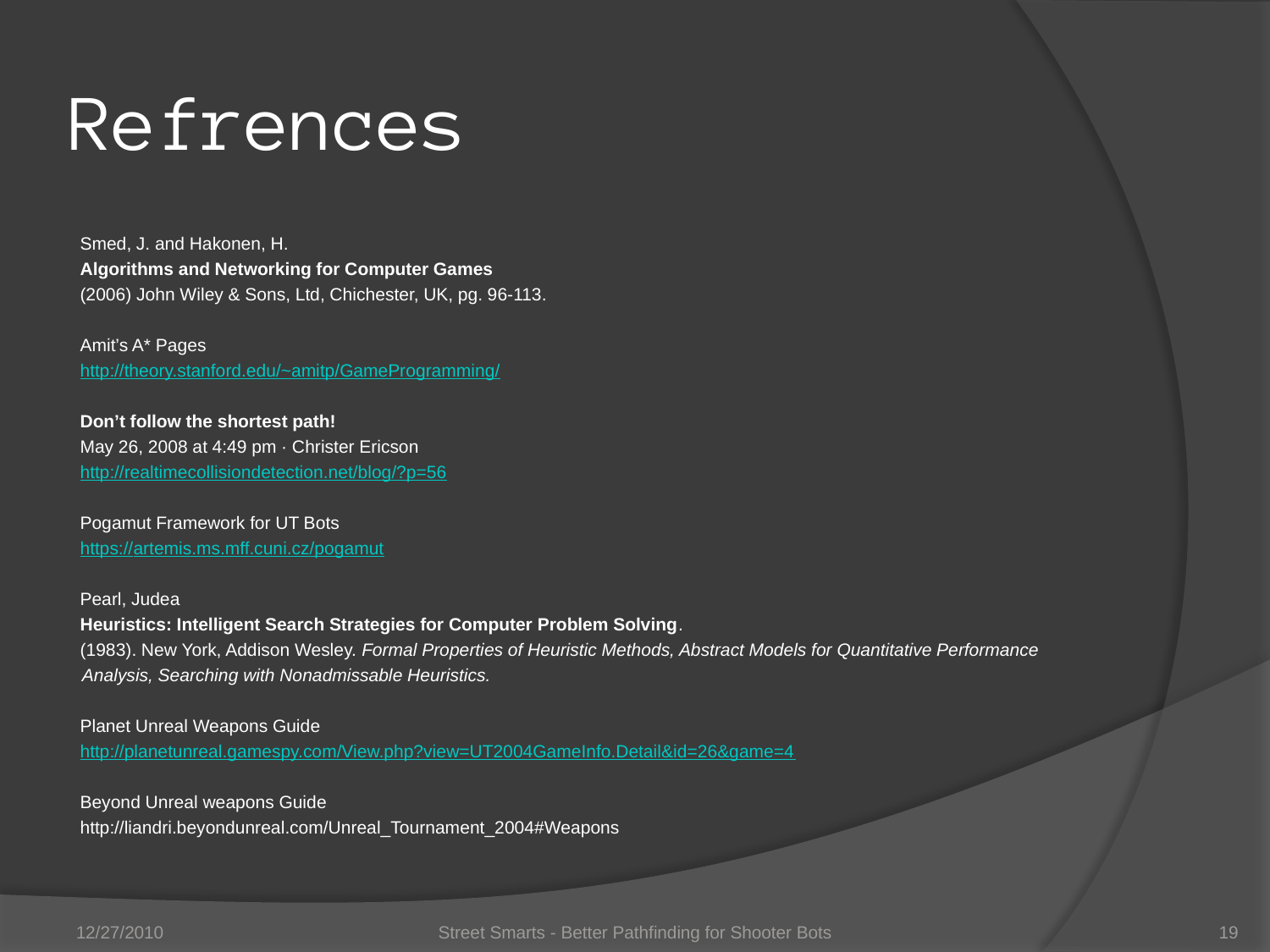

# Refrences
Smed, J. and Hakonen, H.
Algorithms and Networking for Computer Games
(2006) John Wiley & Sons, Ltd, Chichester, UK, pg. 96-113.

Amit’s A* Pages
http://theory.stanford.edu/~amitp/GameProgramming/

Don’t follow the shortest path!
May 26, 2008 at 4:49 pm · Christer Ericson
http://realtimecollisiondetection.net/blog/?p=56

Pogamut Framework for UT Bots
https://artemis.ms.mff.cuni.cz/pogamut

Pearl, Judea
Heuristics: Intelligent Search Strategies for Computer Problem Solving.
(1983). New York, Addison Wesley. Formal Properties of Heuristic Methods, Abstract Models for Quantitative Performance Analysis, Searching with Nonadmissable Heuristics.

Planet Unreal Weapons Guide
http://planetunreal.gamespy.com/View.php?view=UT2004GameInfo.Detail&id=26&game=4

Beyond Unreal weapons Guide
http://liandri.beyondunreal.com/Unreal_Tournament_2004#Weapons
12/27/2010
Street Smarts - Better Pathfinding for Shooter Bots
19